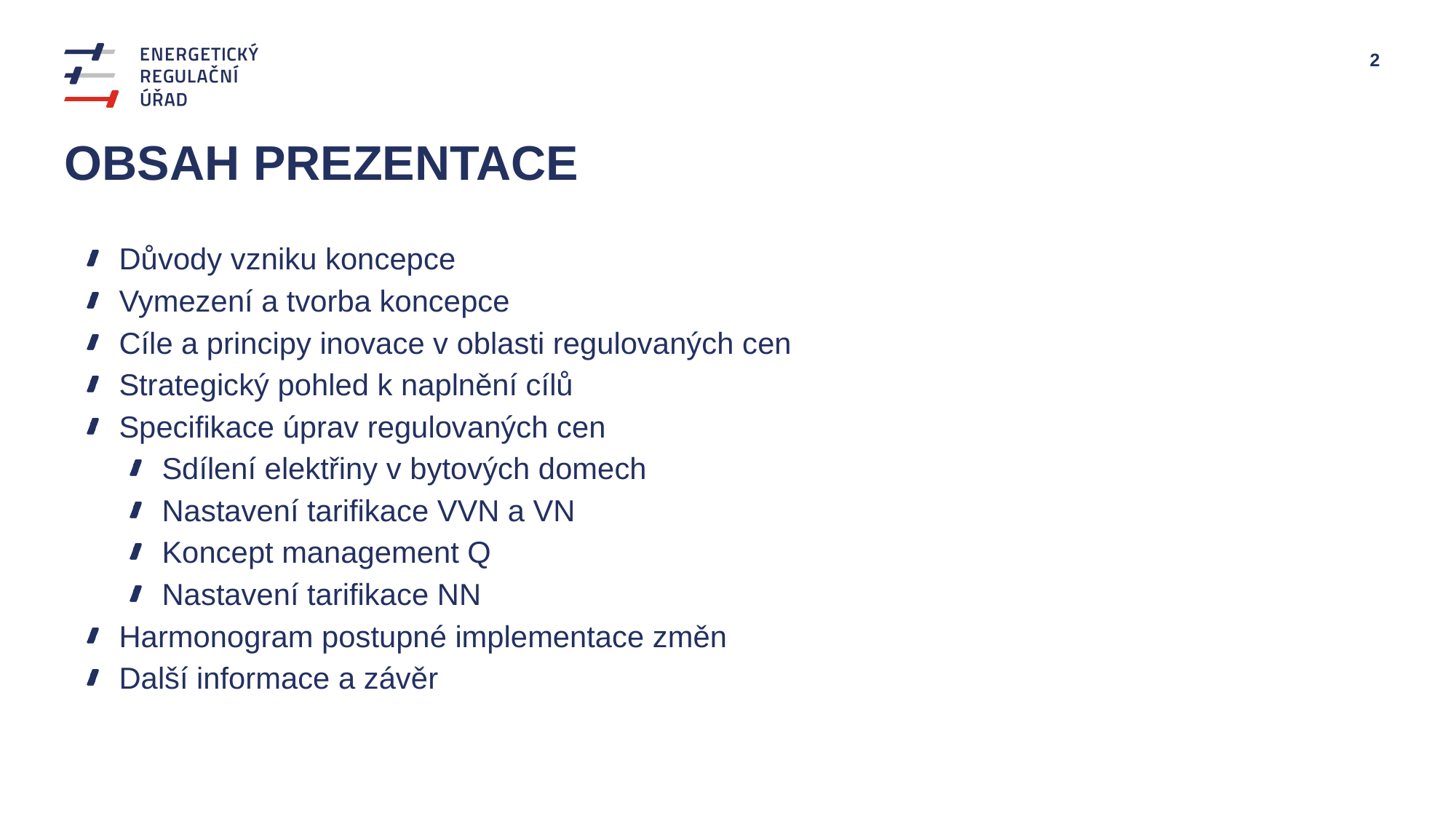

# Obsah prezentace
Důvody vzniku koncepce
Vymezení a tvorba koncepce
Cíle a principy inovace v oblasti regulovaných cen
Strategický pohled k naplnění cílů
Specifikace úprav regulovaných cen
Sdílení elektřiny v bytových domech
Nastavení tarifikace VVN a VN
Koncept management Q
Nastavení tarifikace NN
Harmonogram postupné implementace změn
Další informace a závěr